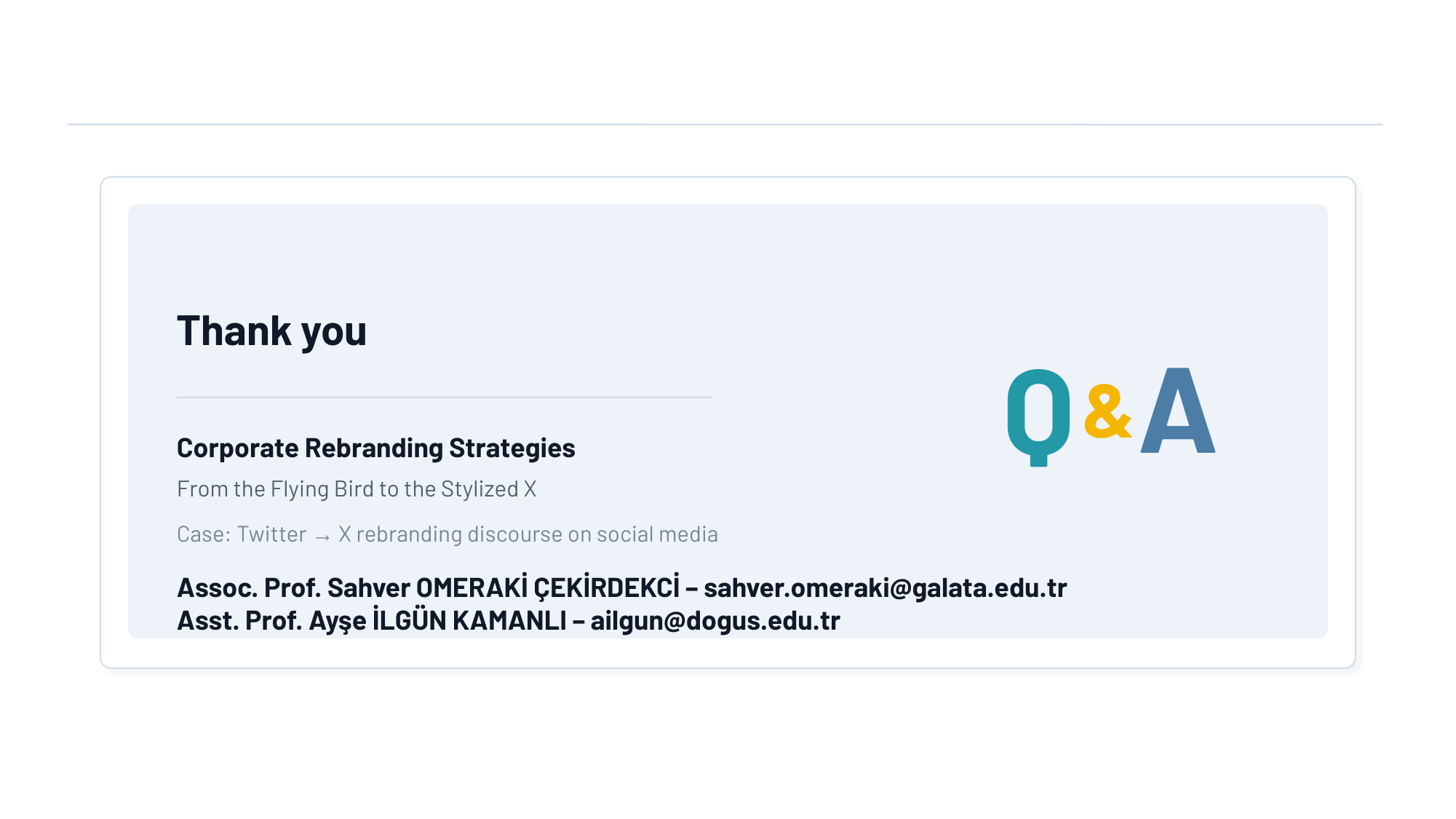

Thank you

A
Q
&

Corporate Rebranding Strategies
From the Flying Bird to the Stylized X

Case: Twitter → X rebranding discourse on social media

Assoc. Prof. Sahver OMERAKİ ÇEKİRDEKCİ – sahver.omeraki@galata.edu.tr
Asst. Prof. Ayşe İLGÜN KAMANLI – ailgun@dogus.edu.tr